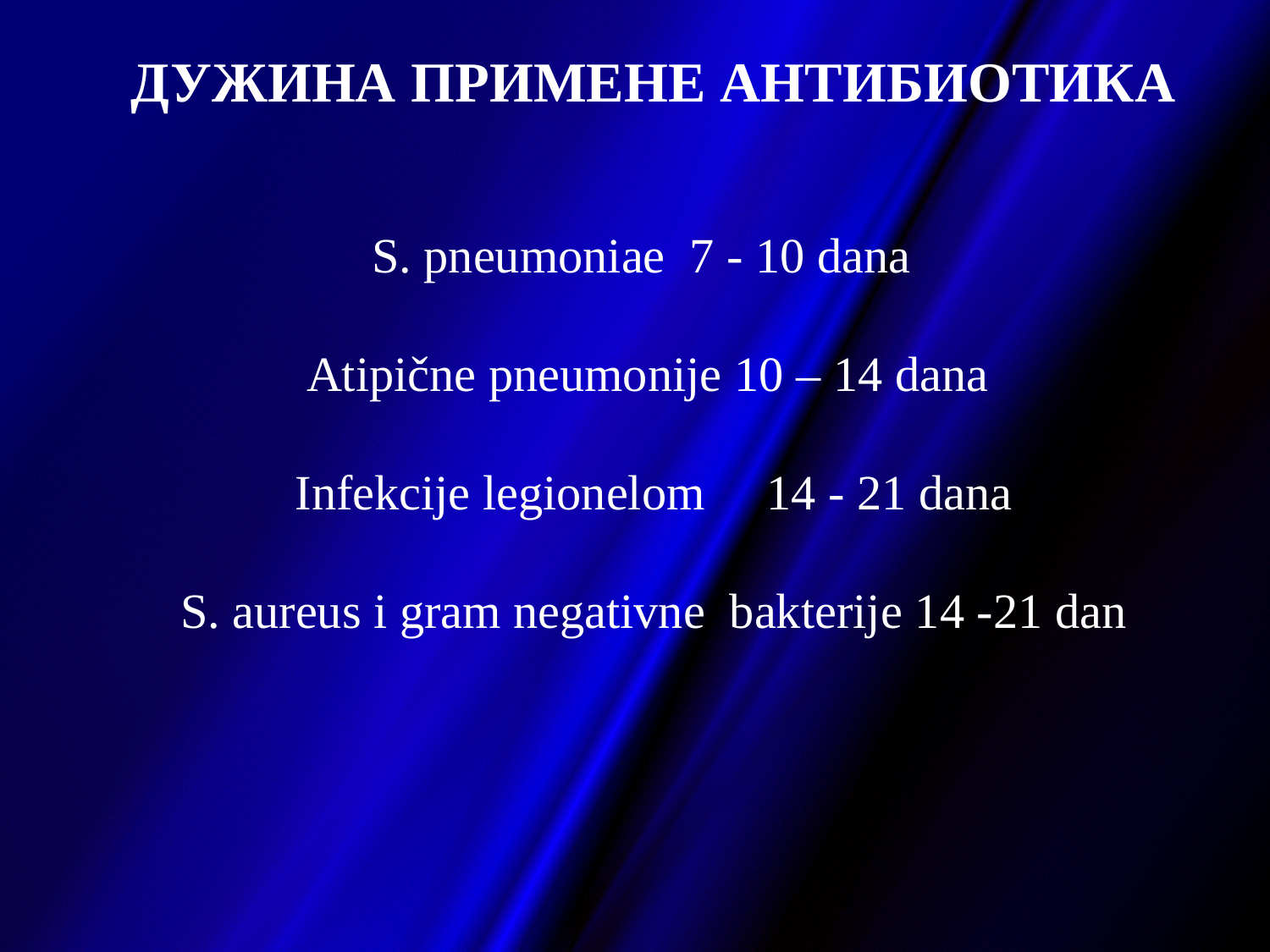

ДУЖИНА ПРИМЕНЕ АНТИБИОТИКА
# S. pneumoniae  7 - 10 dana Atipične pneumonije 10 – 14 dana Infekcije legionelom     14 - 21 dana S. aureus i gram negativne  bakterije 14 -21 dan